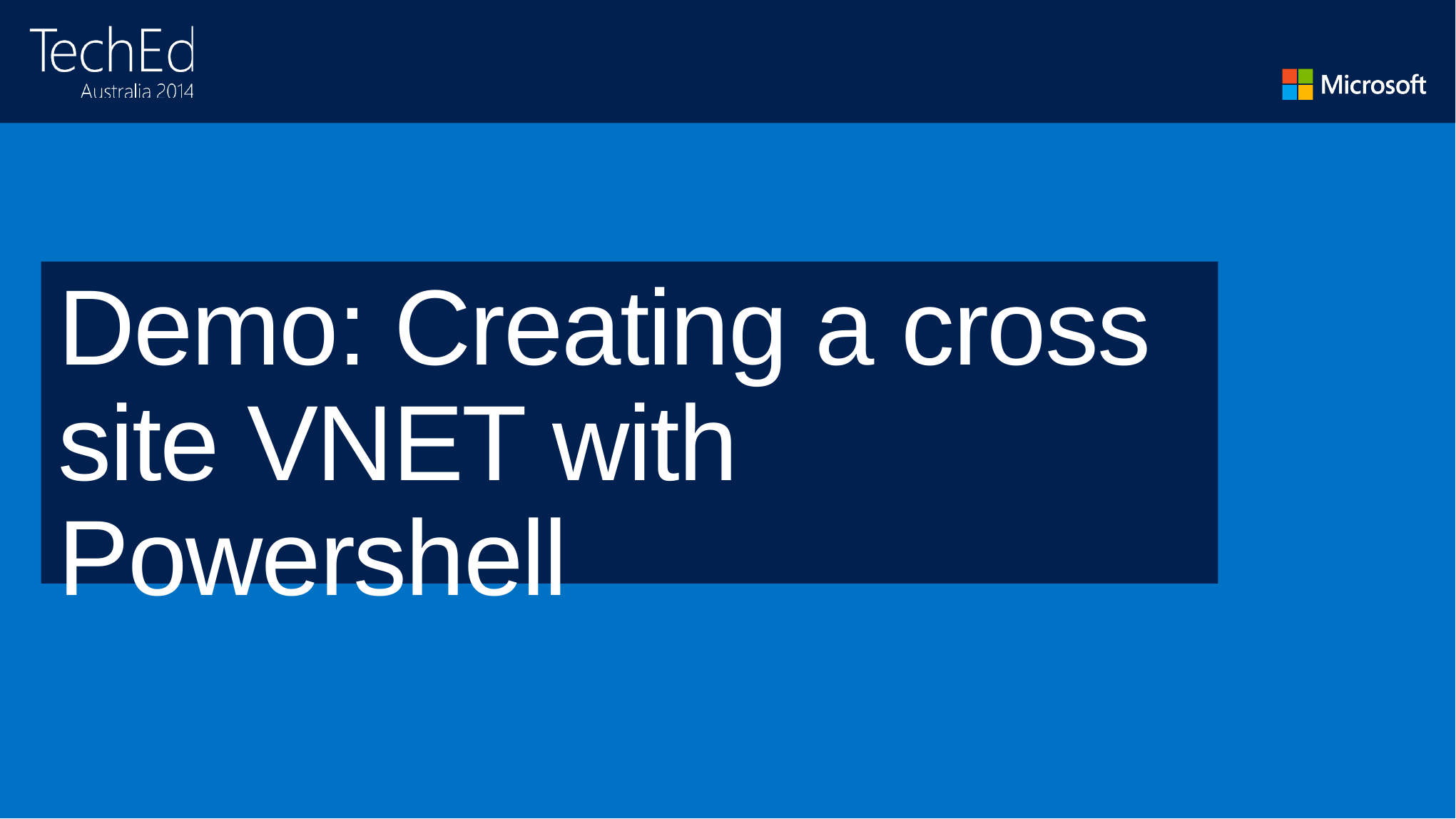

# Demo: Creating a cross site VNET with Powershell